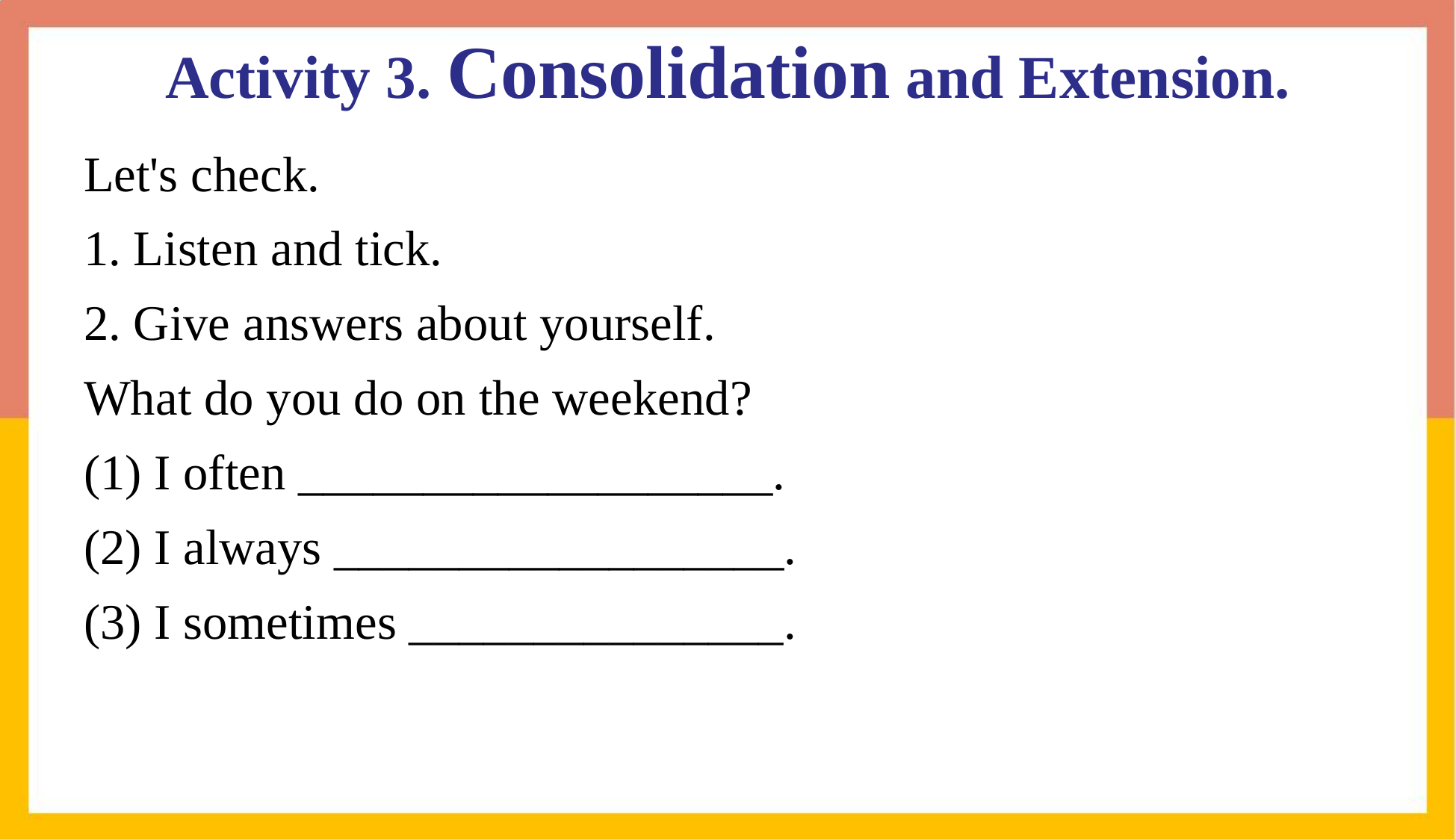

Activity 3. Consolidation and Extension.
Let's check.
1. Listen and tick.
2. Give answers about yourself.
What do you do on the weekend?
(1) I often ___________________.
(2) I always __________________.
(3) I sometimes _______________.